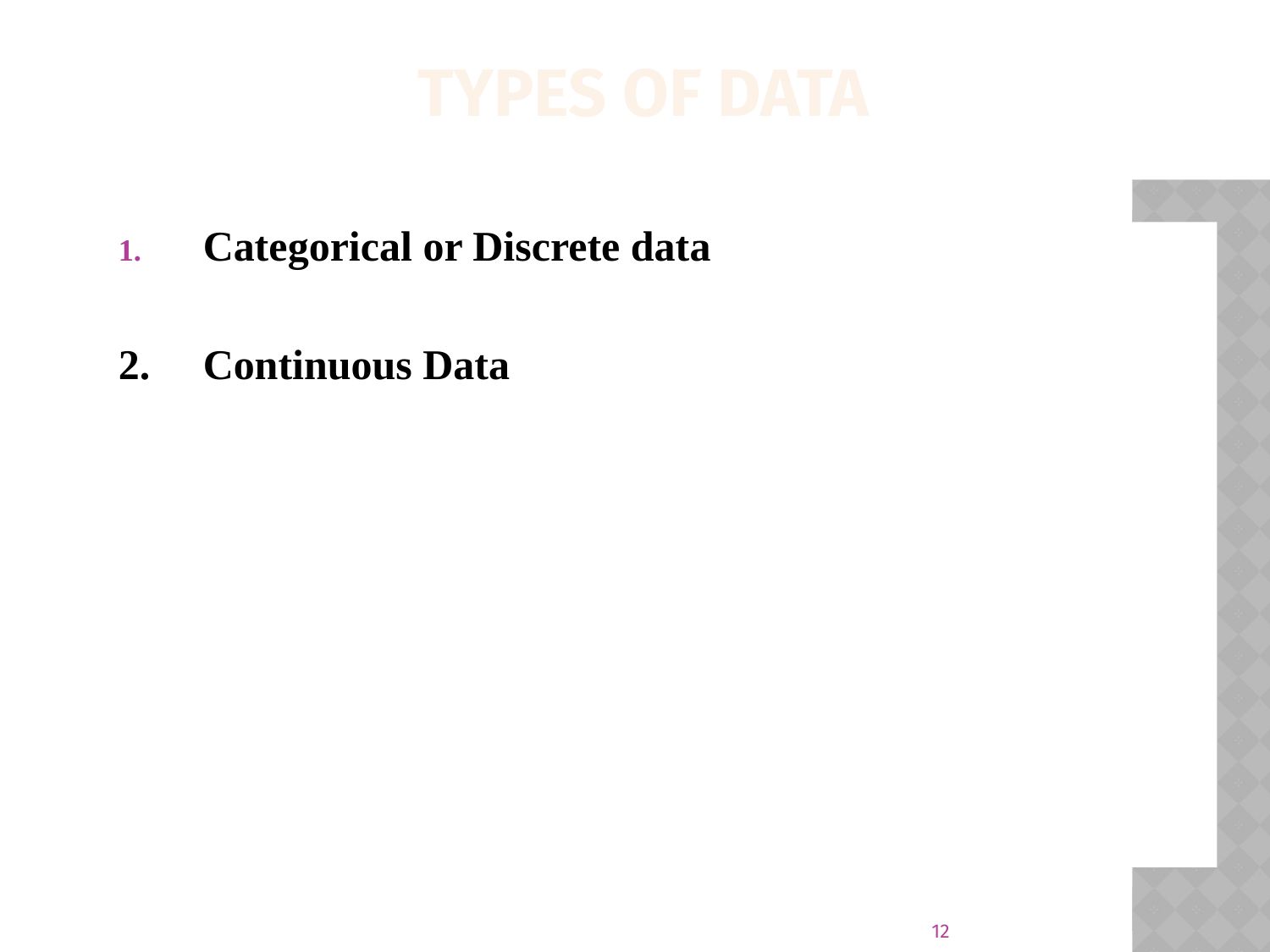

Types of data
Categorical or Discrete data

2.     Continuous Data
12